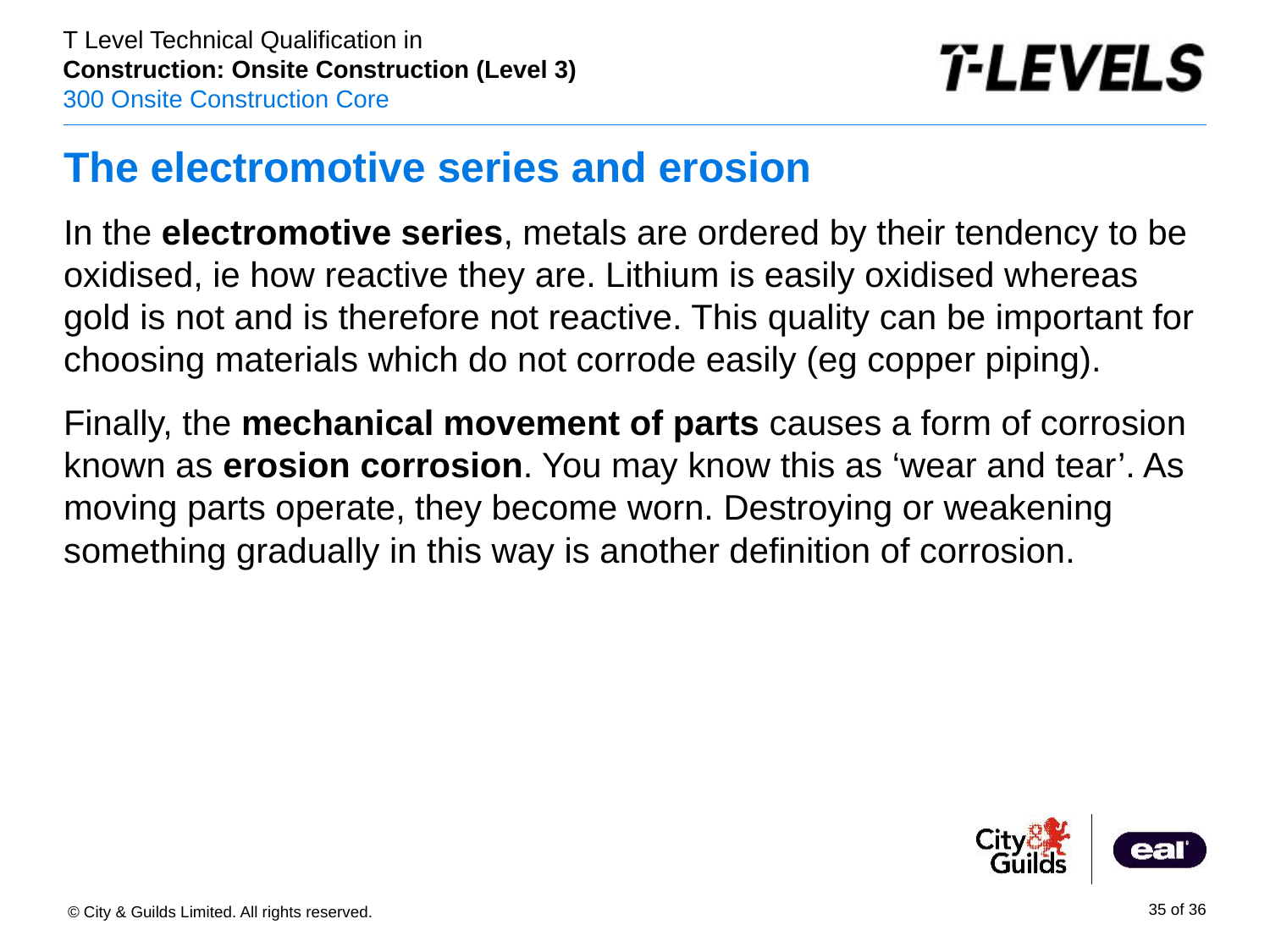

# The electromotive series and erosion
In the electromotive series, metals are ordered by their tendency to be oxidised, ie how reactive they are. Lithium is easily oxidised whereas gold is not and is therefore not reactive. This quality can be important for choosing materials which do not corrode easily (eg copper piping).
Finally, the mechanical movement of parts causes a form of corrosion known as erosion corrosion. You may know this as ‘wear and tear’. As moving parts operate, they become worn. Destroying or weakening something gradually in this way is another definition of corrosion.